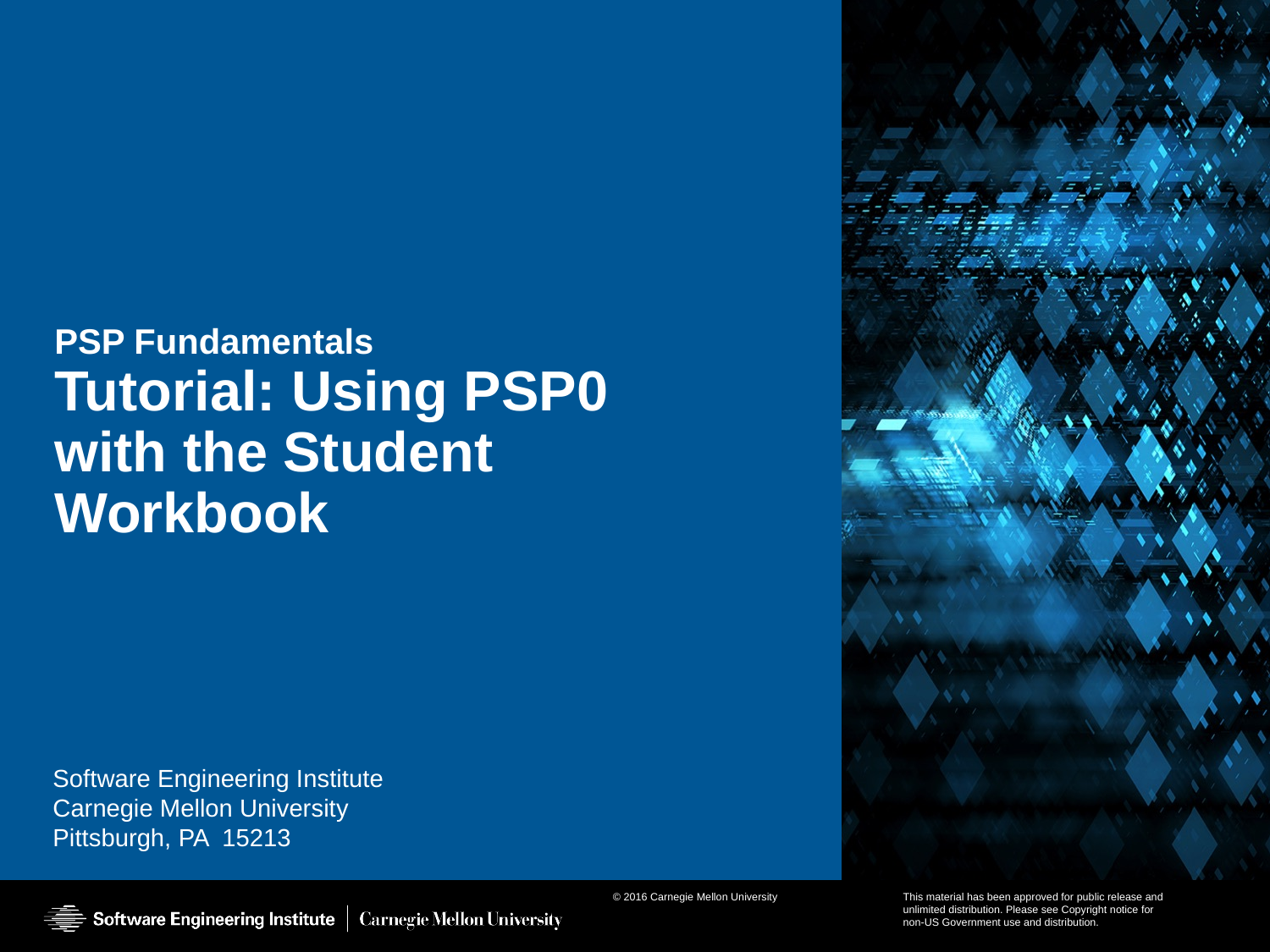

# PSP Fundamentals Tutorial: Using PSP0 with the Student Workbook